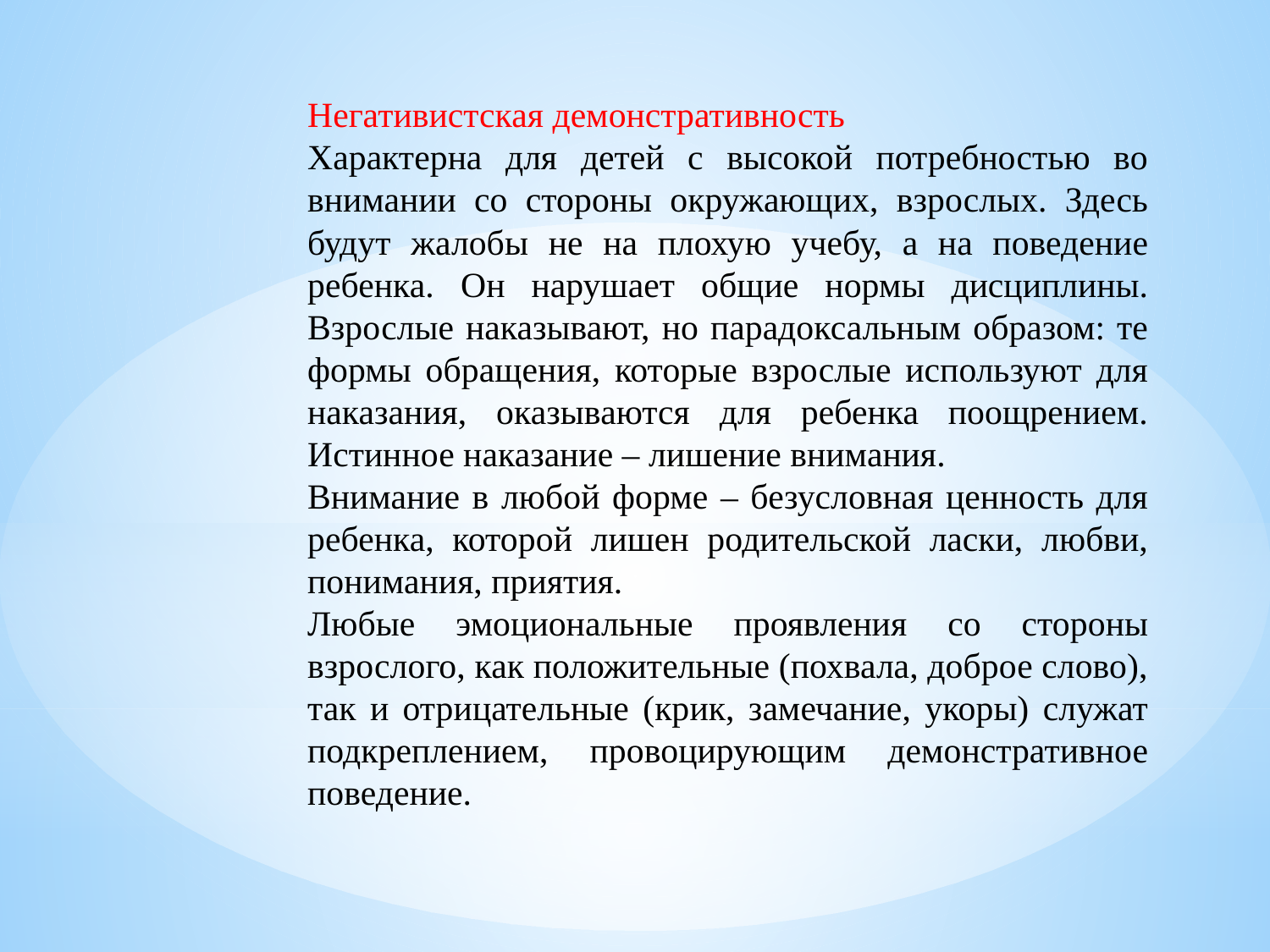

Негативистская демонстративность
Характерна для детей с высокой потребностью во внимании со стороны окружающих, взрослых. Здесь будут жалобы не на плохую учебу, а на поведение ребенка. Он нарушает общие нормы дисциплины. Взрослые наказывают, но парадоксальным образом: те формы обращения, которые взрослые используют для наказания, оказываются для ребенка поощрением. Истинное наказание – лишение внимания.
Внимание в любой форме – безусловная ценность для ребенка, которой лишен родительской ласки, любви, понимания, приятия.
Любые эмоциональные проявления со стороны взрослого, как положительные (похвала, доброе слово), так и отрицательные (крик, замечание, укоры) служат подкреплением, провоцирующим демонстративное поведение.